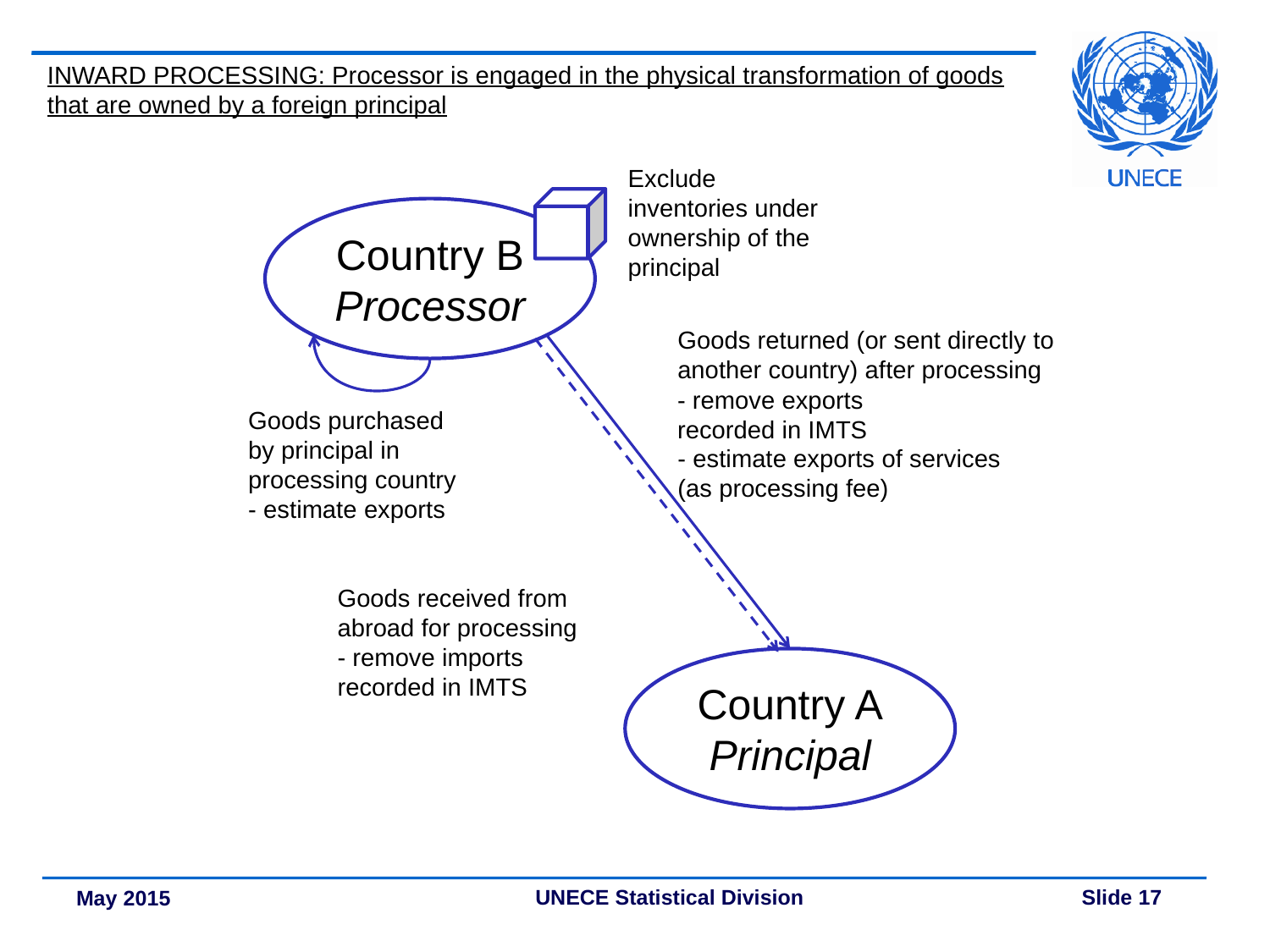

INWARD PROCESSING: Processor is engaged in the physical transformation of goods that are owned by a foreign principal
Exclude inventories under ownership of the principal

Country B
Processor
Goods returned (or sent directly to another country) after processing
- remove exports recorded in IMTS
Goods purchased by principal in processing country
- estimate exports
- estimate exports of services (as processing fee)
Goods received from abroad for processing
- remove imports recorded in IMTS
Country A
Principal
May 2015